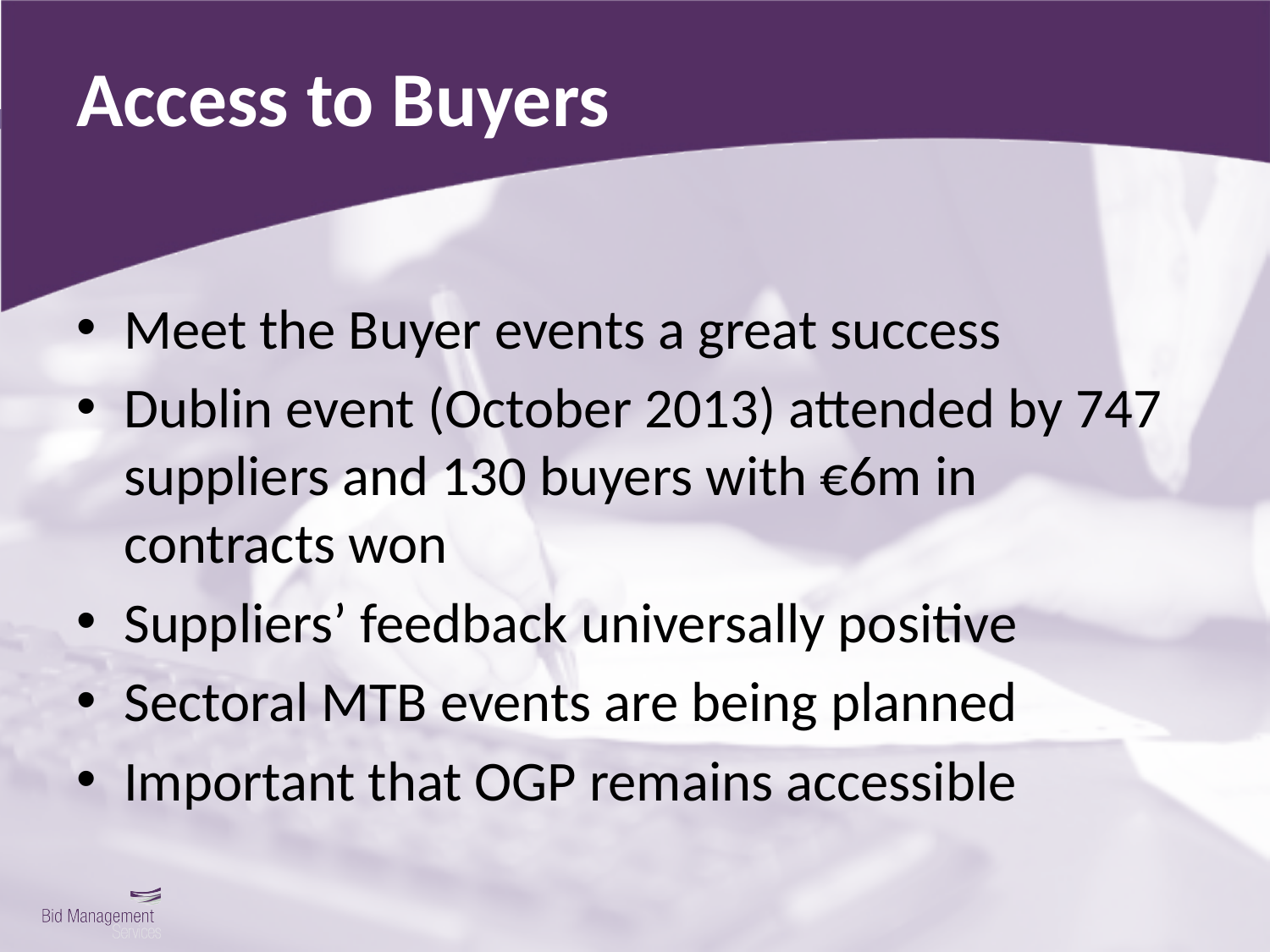

# Access to Buyers
Meet the Buyer events a great success
Dublin event (October 2013) attended by 747 suppliers and 130 buyers with €6m in contracts won
Suppliers’ feedback universally positive
Sectoral MTB events are being planned
Important that OGP remains accessible